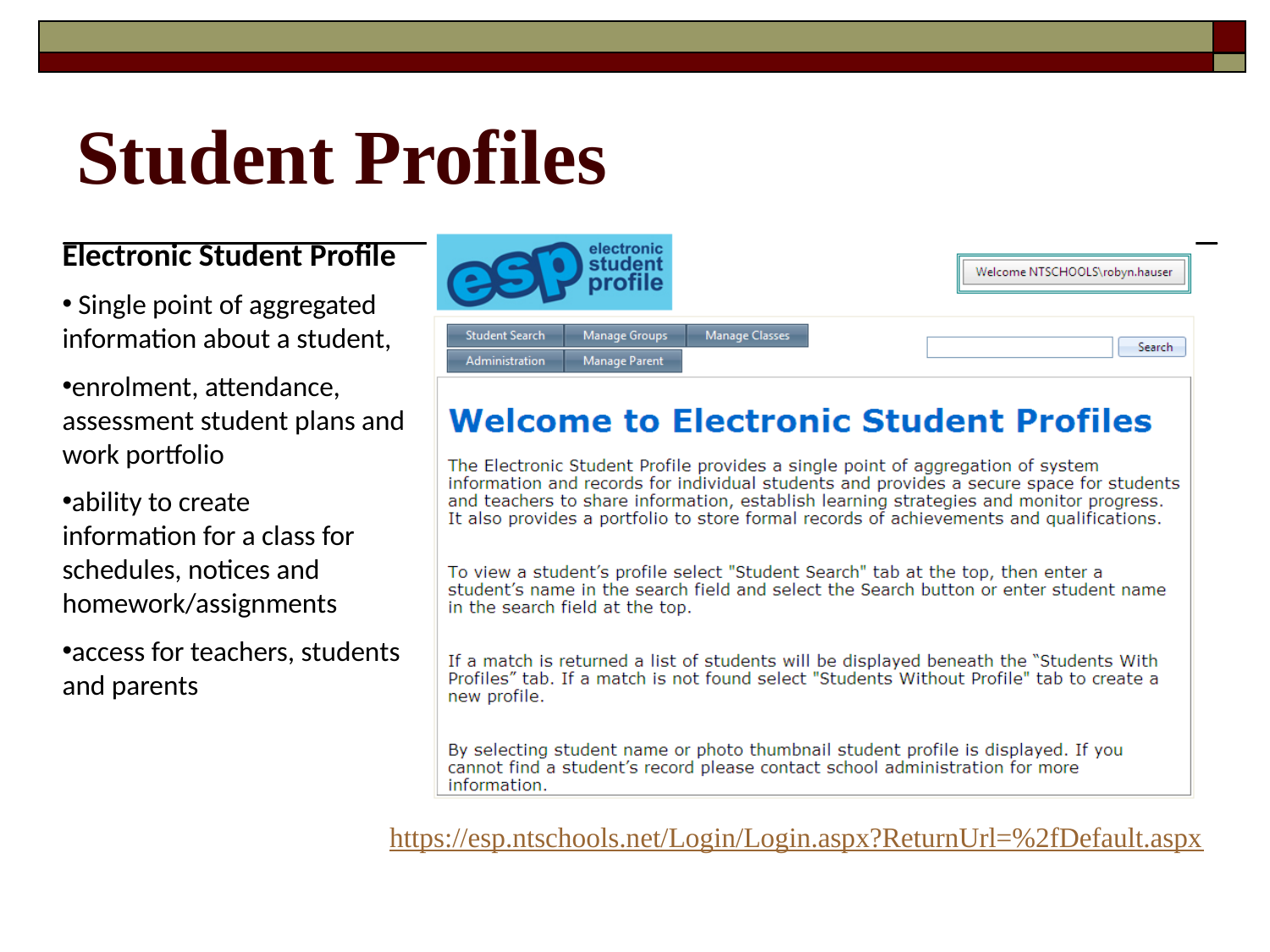

# Student Profiles

Electronic Student Profile
 Single point of aggregated information about a student,
enrolment, attendance, assessment student plans and work portfolio
ability to create
information for a class for schedules, notices and homework/assignments
access for teachers, students and parents

https://esp.ntschools.net/Login/Login.aspx?ReturnUrl=%2fDefault.aspx